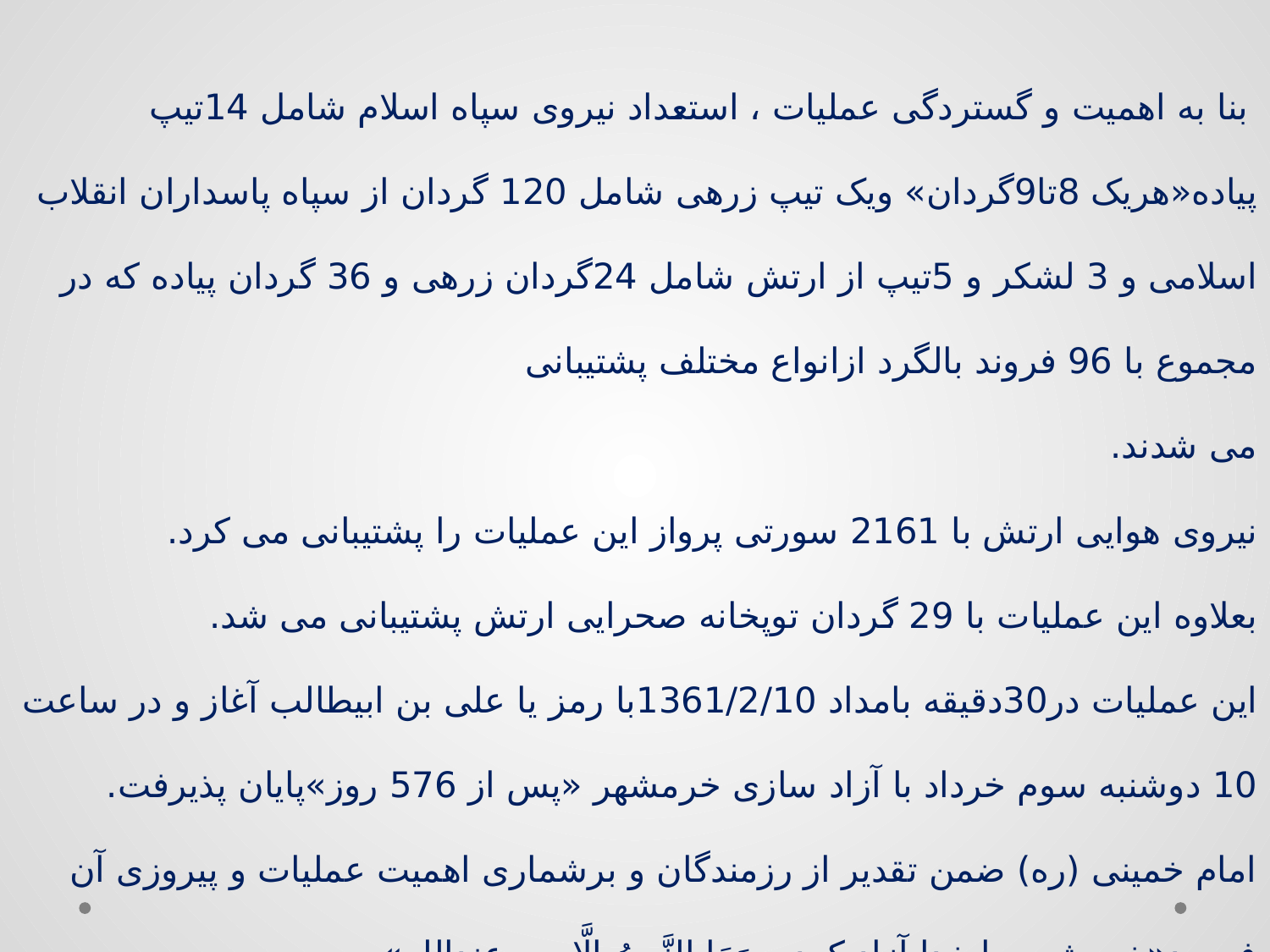

بنا به اهمیت و گستردگی عملیات ، استعداد نیروی سپاه اسلام شامل 14تیپ پیاده«هریک 8تا9گردان» ویک تیپ زرهی شامل 120 گردان از سپاه پاسداران انقلاب اسلامی و 3 لشکر و 5تیپ از ارتش شامل 24گردان زرهی و 36 گردان پیاده که در مجموع با 96 فروند بالگرد ازانواع مختلف پشتیبانی
می شدند.
نیروی هوایی ارتش با 2161 سورتی پرواز این عملیات را پشتیبانی می کرد.
بعلاوه این عملیات با 29 گردان توپخانه صحرایی ارتش پشتیبانی می شد.
این عملیات در30دقیقه بامداد 1361/2/10با رمز یا علی بن ابیطالب آغاز و در ساعت 10 دوشنبه سوم خرداد با آزاد سازی خرمشهر «پس از 576 روز»پایان پذیرفت.
امام خمینی (ره) ضمن تقدیر از رزمندگان و برشماری اهمیت عملیات و پیروزی آن فرمود«خرمشهر را خدا آزاد کرد – وَمَا النَّصرُ اِلَّا مِن عِندِالله»